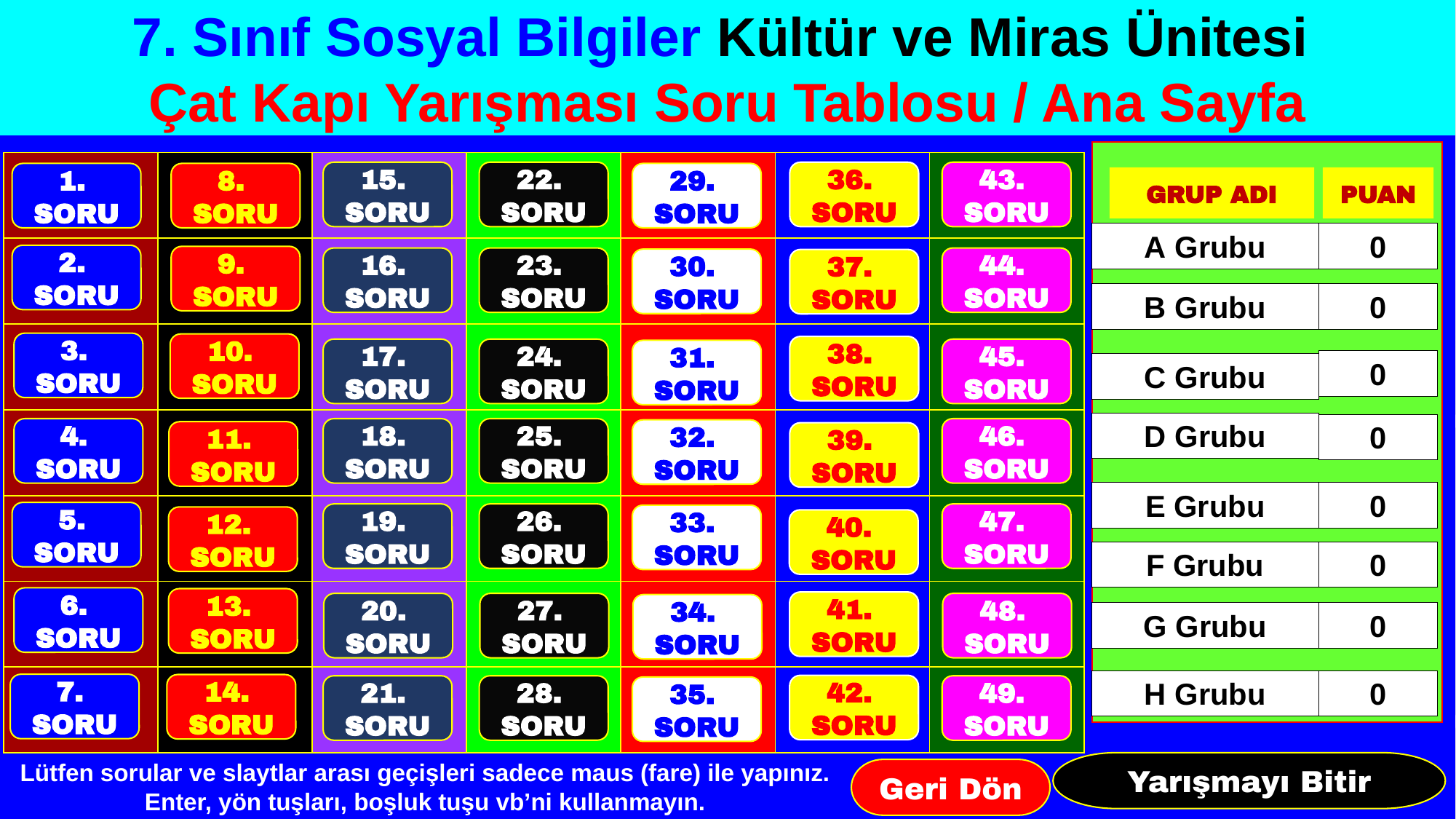

7. Sınıf Sosyal Bilgiler Kültür ve Miras Ünitesi
Çat Kapı Yarışması Soru Tablosu / Ana Sayfa

|  |  |  |  |  |  |  |
| --- | --- | --- | --- | --- | --- | --- |
|  |  |  |  |  |  |  |
|  |  |  |  |  |  |  |
|  |  |  |  |  |  |  |
|  |  |  |  |  |  |  |
|  |  |  |  |  |  |  |
|  |  |  |  |  |  |  |
15.  SORU
22.  SORU
36.  SORU
43.  SORU
1.  SORU
8.  SORU
29.  SORU
GRUP ADI
PUAN
2.  SORU
9.  SORU
16.  SORU
23.  SORU
44.  SORU
30.  SORU
37.  SORU
3.  SORU
10.  SORU
38.  SORU
17.  SORU
24.  SORU
45.  SORU
31.  SORU
4.  SORU
18.  SORU
25.  SORU
46.  SORU
32.  SORU
11.  SORU
39.  SORU
5.  SORU
19.  SORU
26.  SORU
47.  SORU
33.  SORU
12.  SORU
40.  SORU
6.  SORU
13.  SORU
41.  SORU
20.  SORU
27.  SORU
48.  SORU
34.  SORU
7.  SORU
14.  SORU
42.  SORU
21.  SORU
28.  SORU
49.  SORU
35.  SORU
Yarışmayı Bitir
Lütfen sorular ve slaytlar arası geçişleri sadece maus (fare) ile yapınız. Enter, yön tuşları, boşluk tuşu vb’ni kullanmayın.
Geri Dön